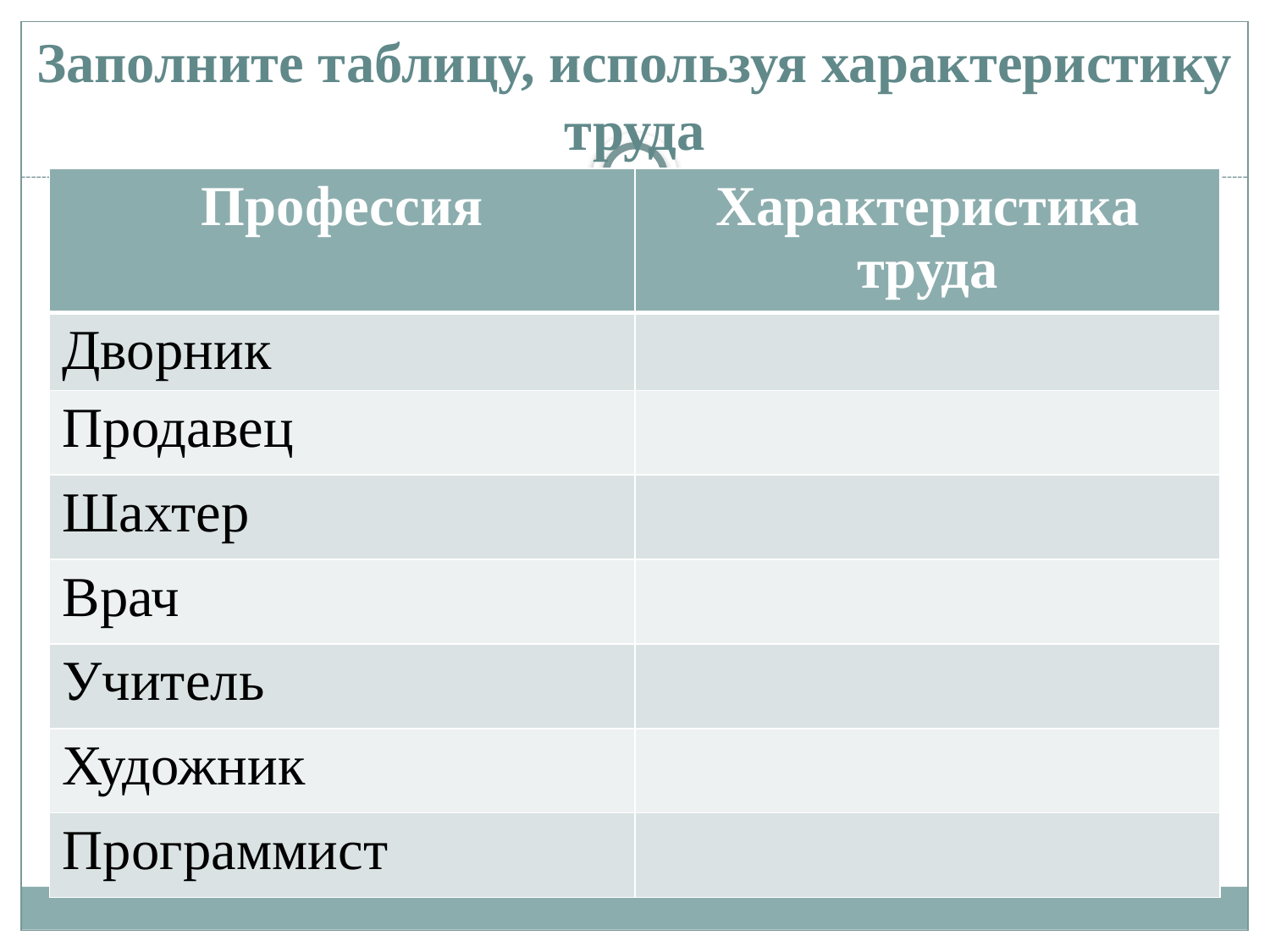

Заполните таблицу, используя характеристику труда
| Профессия | Характеристика труда |
| --- | --- |
| Дворник |  |
| Продавец |  |
| Шахтер |  |
| Врач |  |
| Учитель |  |
| Художник |  |
| Программист |  |